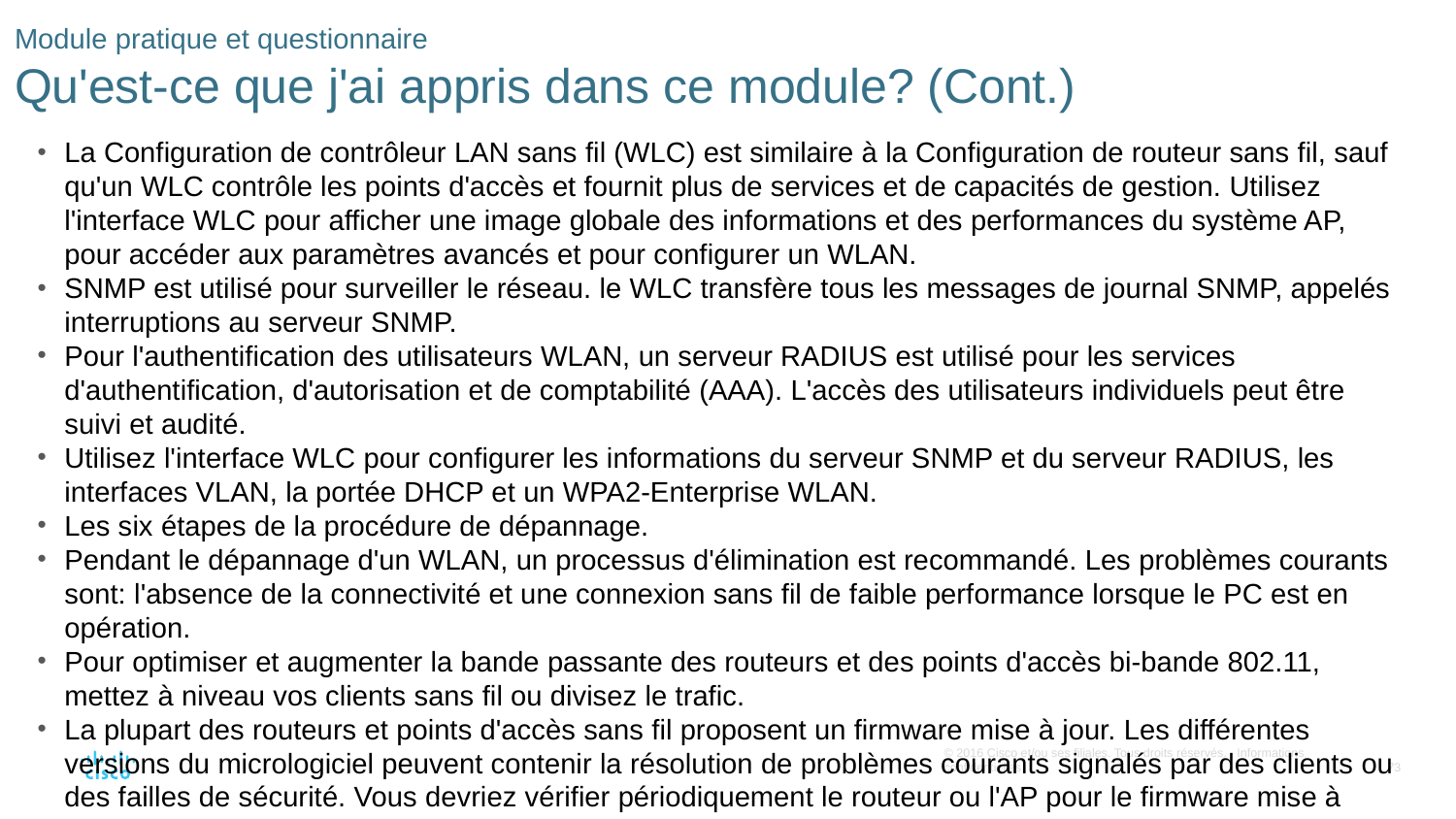

# Module pratique et questionnaire Qu'est-ce que j'ai appris dans ce module? (Cont.)
La Configuration de contrôleur LAN sans fil (WLC) est similaire à la Configuration de routeur sans fil, sauf qu'un WLC contrôle les points d'accès et fournit plus de services et de capacités de gestion. Utilisez l'interface WLC pour afficher une image globale des informations et des performances du système AP, pour accéder aux paramètres avancés et pour configurer un WLAN.
SNMP est utilisé pour surveiller le réseau. le WLC transfère tous les messages de journal SNMP, appelés interruptions au serveur SNMP.
Pour l'authentification des utilisateurs WLAN, un serveur RADIUS est utilisé pour les services d'authentification, d'autorisation et de comptabilité (AAA). L'accès des utilisateurs individuels peut être suivi et audité.
Utilisez l'interface WLC pour configurer les informations du serveur SNMP et du serveur RADIUS, les interfaces VLAN, la portée DHCP et un WPA2-Enterprise WLAN.
Les six étapes de la procédure de dépannage.
Pendant le dépannage d'un WLAN, un processus d'élimination est recommandé. Les problèmes courants sont: l'absence de la connectivité et une connexion sans fil de faible performance lorsque le PC est en opération.
Pour optimiser et augmenter la bande passante des routeurs et des points d'accès bi-bande 802.11, mettez à niveau vos clients sans fil ou divisez le trafic.
La plupart des routeurs et points d'accès sans fil proposent un firmware mise à jour. Les différentes versions du micrologiciel peuvent contenir la résolution de problèmes courants signalés par des clients ou des failles de sécurité. Vous devriez vérifier périodiquement le routeur ou l'AP pour le firmware mise à jour.